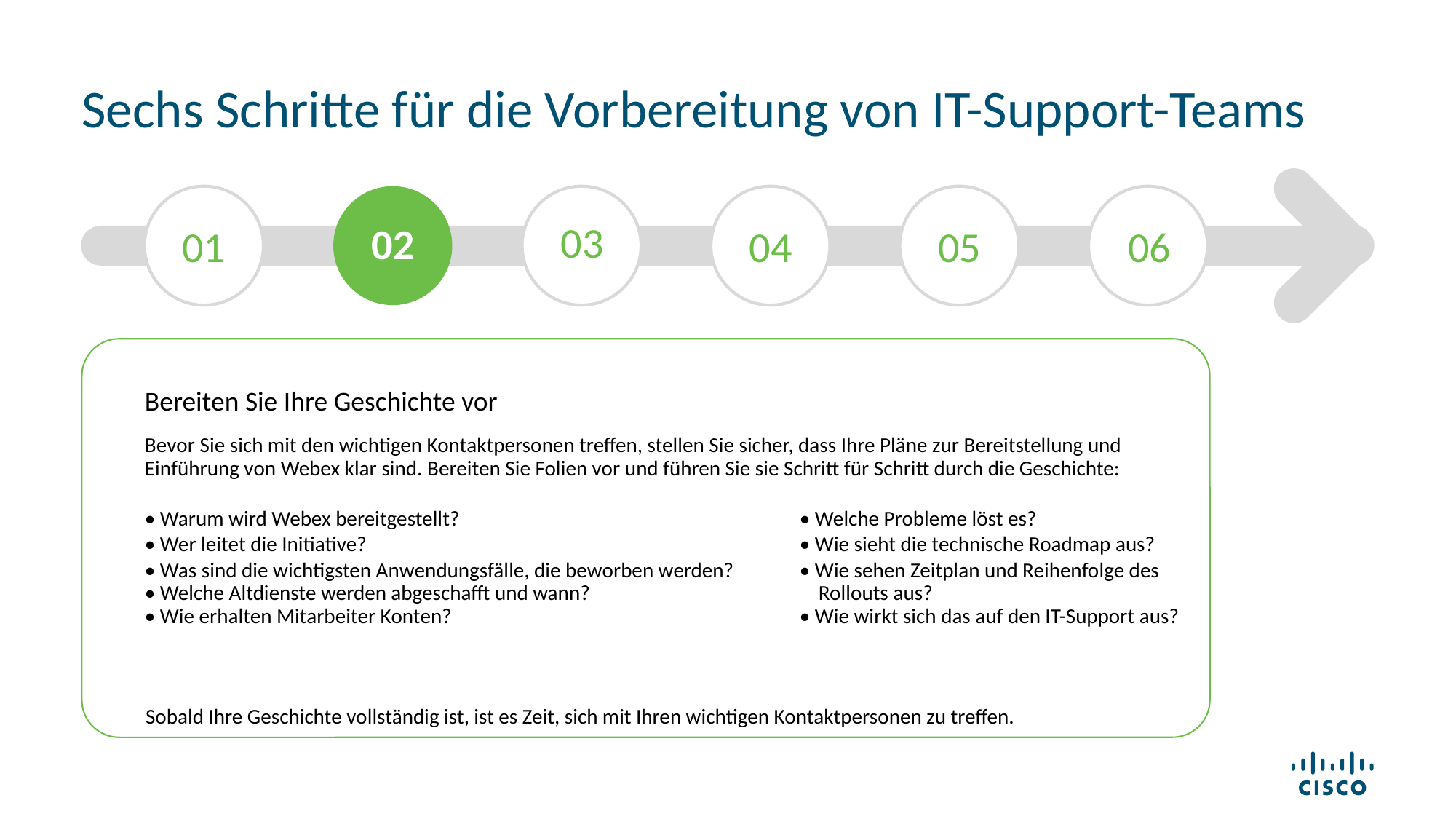

# Sechs Schritte für die Vorbereitung von IT-Support-Teams

03
02
01
04
05
06

Bereiten Sie Ihre Geschichte vor
Bevor Sie sich mit den wichtigen Kontaktpersonen treffen, stellen Sie sicher, dass Ihre Pläne zur Bereitstellung und Einführung von Webex klar sind. Bereiten Sie Folien vor und führen Sie sie Schritt für Schritt durch die Geschichte:
• Warum wird Webex bereitgestellt?			 	• Welche Probleme löst es?
• Wer leitet die Initiative?				• Wie sieht die technische Roadmap aus?
• Was sind die wichtigsten Anwendungsfälle, die beworben werden?	• Wie sehen Zeitplan und Reihenfolge des
• Welche Altdienste werden abgeschafft und wann? 	    Rollouts aus?
• Wie erhalten Mitarbeiter Konten?	• Wie wirkt sich das auf den IT-Support aus?

Sobald Ihre Geschichte vollständig ist, ist es Zeit, sich mit Ihren wichtigen Kontaktpersonen zu treffen.